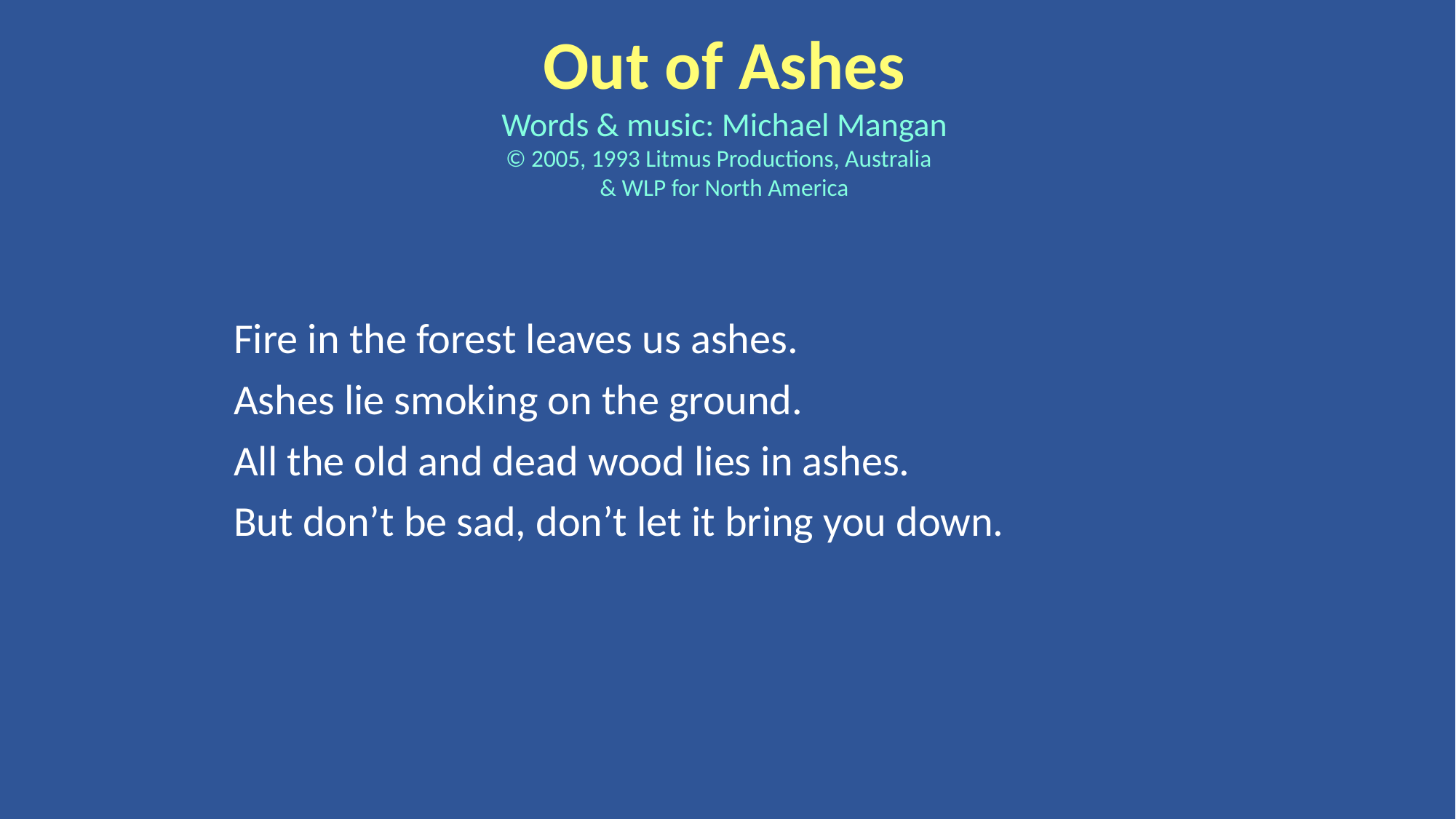

Out of Ashes
Words & music: Michael Mangan
© 2005, 1993 Litmus Productions, Australia
& WLP for North America
Fire in the forest leaves us ashes.
Ashes lie smoking on the ground.
All the old and dead wood lies in ashes.
But don’t be sad, don’t let it bring you down.